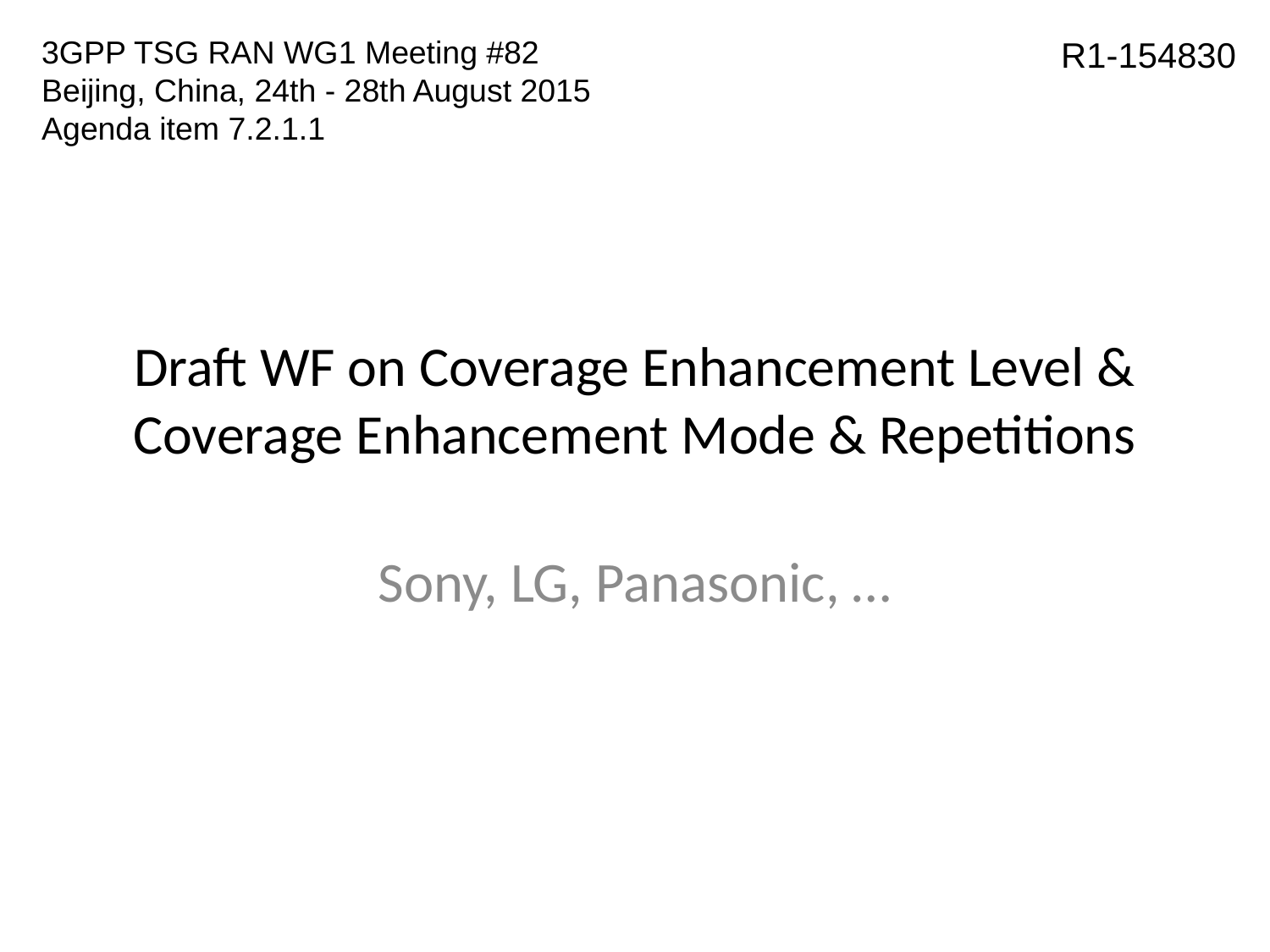

3GPP TSG RAN WG1 Meeting #82
Beijing, China, 24th - 28th August 2015
Agenda item 7.2.1.1
R1-154830
# Draft WF on Coverage Enhancement Level & Coverage Enhancement Mode & Repetitions
Sony, LG, Panasonic, …